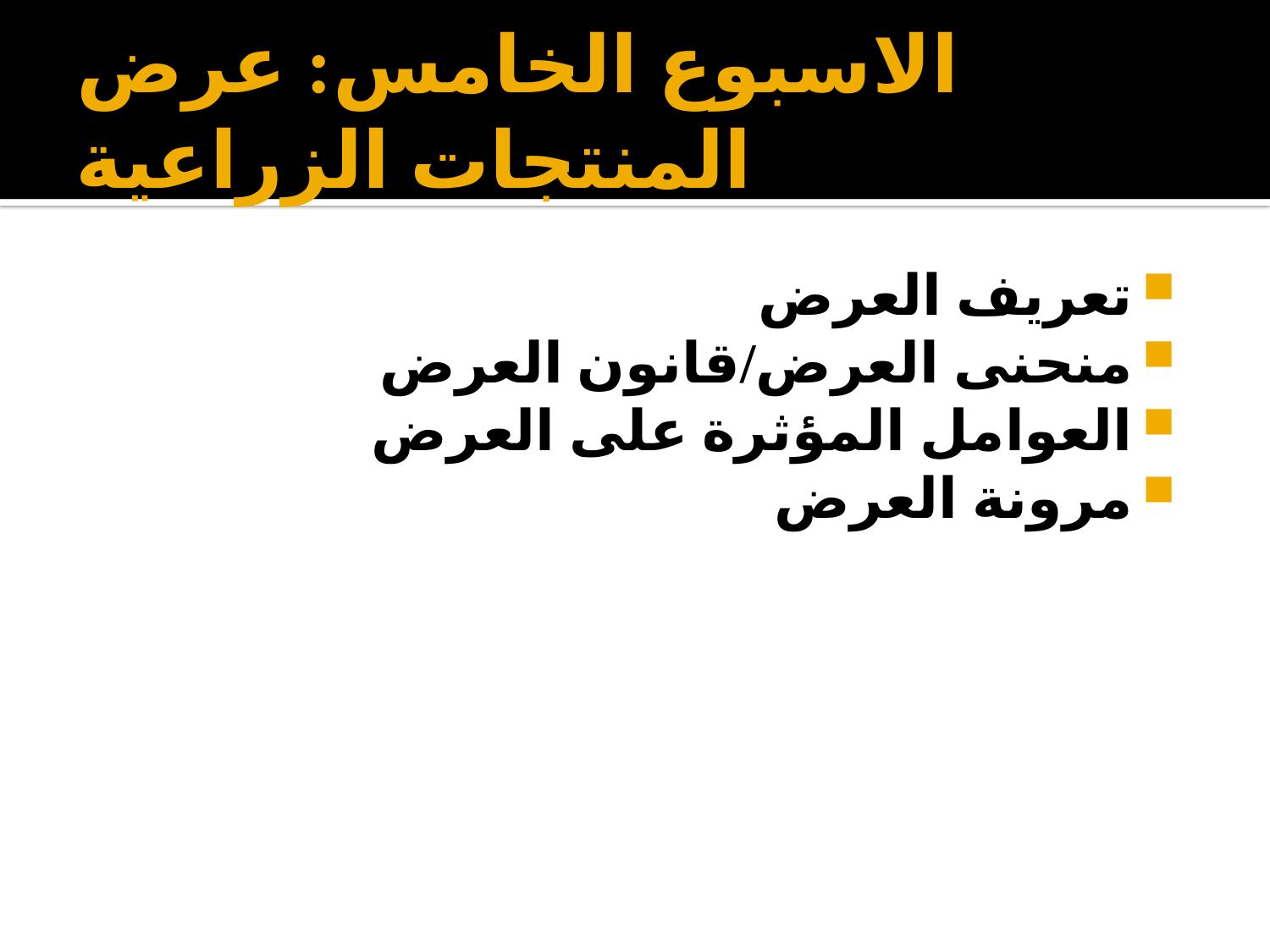

# الاسبوع الخامس: عرض المنتجات الزراعية
تعريف العرض
منحنى العرض/قانون العرض
العوامل المؤثرة على العرض
مرونة العرض